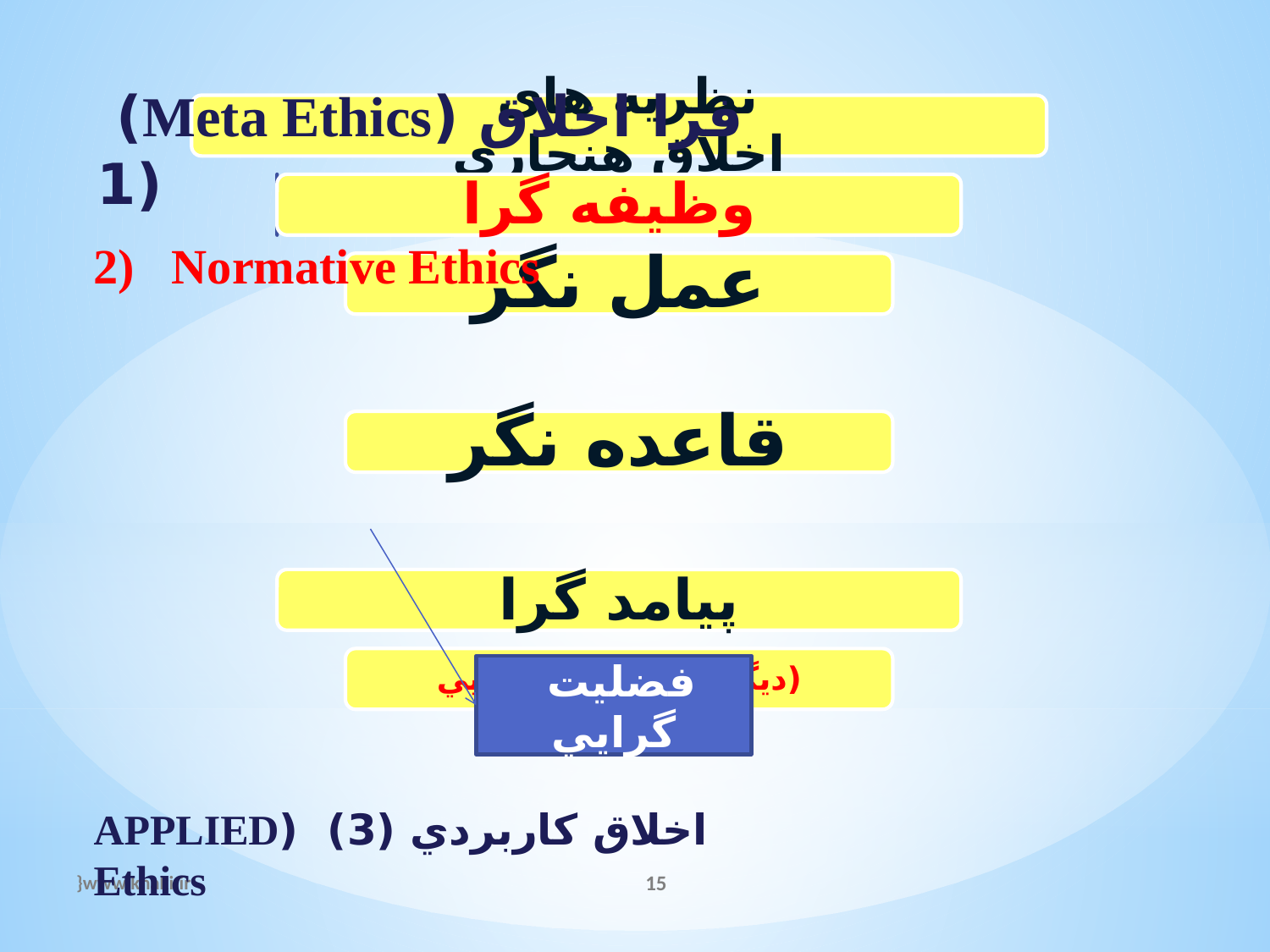

فرا اخلاق (Meta Ethics)  (1
نظريه هاي
 وظيفه گرا
عمل نگر
قاعده نگر
پيامد گرا
(ديگر/خود/جامعه)گرايي
2)   Normative Ethics
 فضليت گرايي
اخلاق کاربردي (3)  (APPLIED Ethics
}www.khaki.ir
15